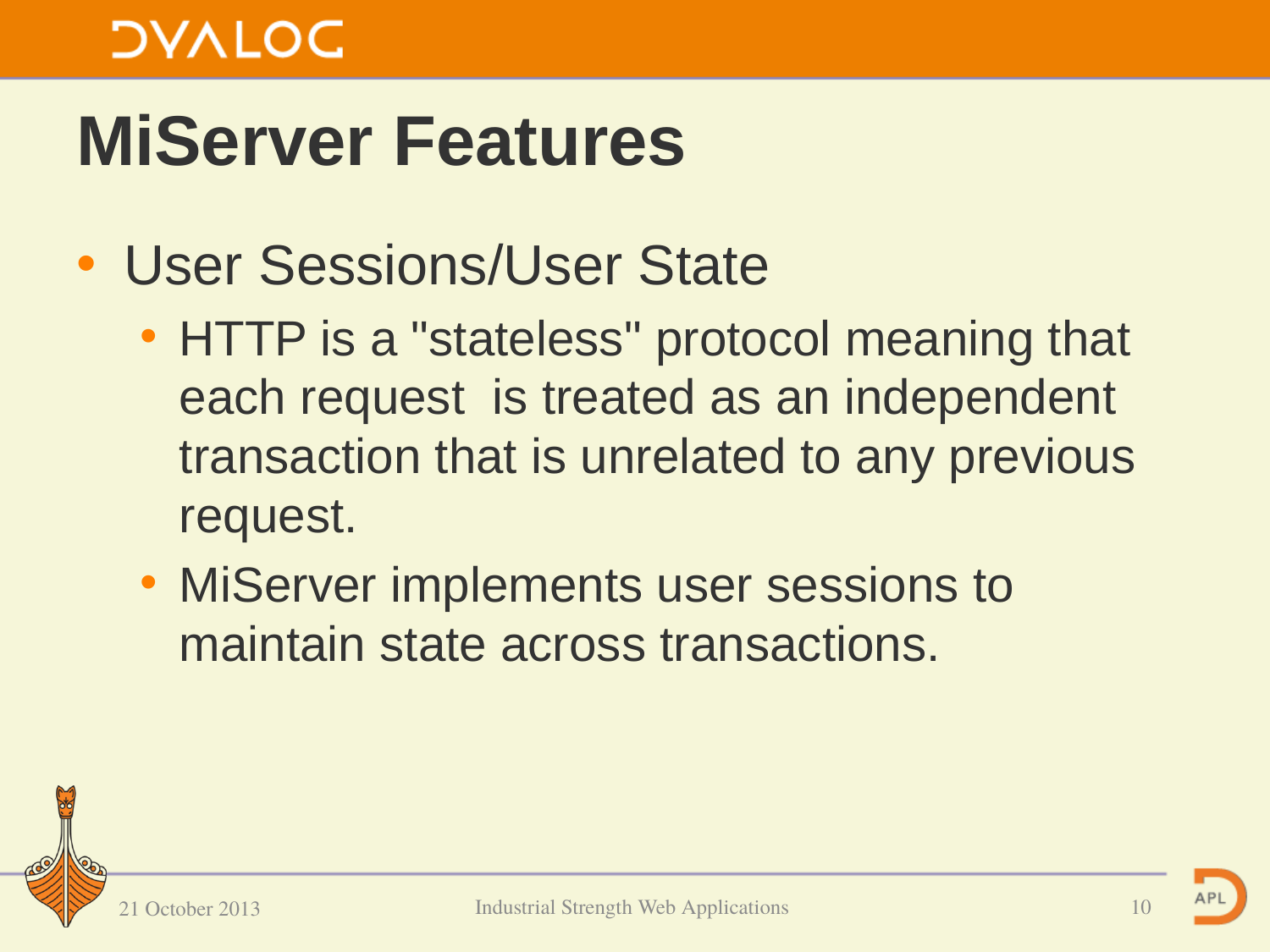

# MiServer Features
User Sessions/User State
HTTP is a "stateless" protocol meaning that each request  is treated as an independent transaction that is unrelated to any previous request.
MiServer implements user sessions to maintain state across transactions.

21 October 2013
 Industrial Strength Web Applications
10